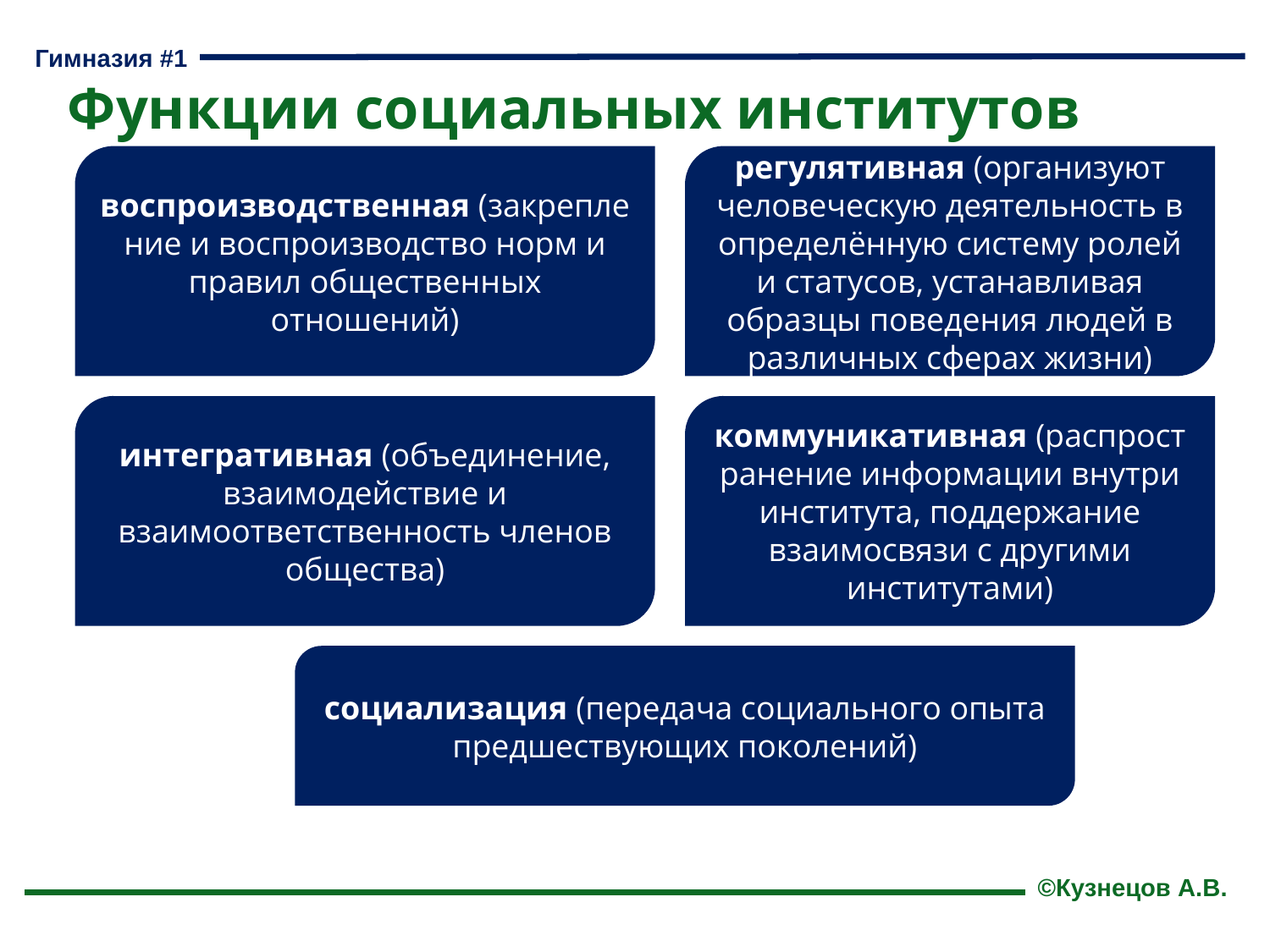

Гимназия #1
Функции социальных институтов
воспроизводственная (закрепление и воспроизводство норм и правил общественных отношений)
регулятивная (организуют человеческую деятельность в определённую систему ролей и статусов, устанавливая образцы поведения людей в различных сферах жизни)
интегративная (объединение, взаимодействие и взаимоответственность членов общества)
коммуникативная (распространение информации внутри института, поддержание взаимосвязи с другими институтами)
социализация (передача социального опыта предшествующих поколений)
©Кузнецов А.В.